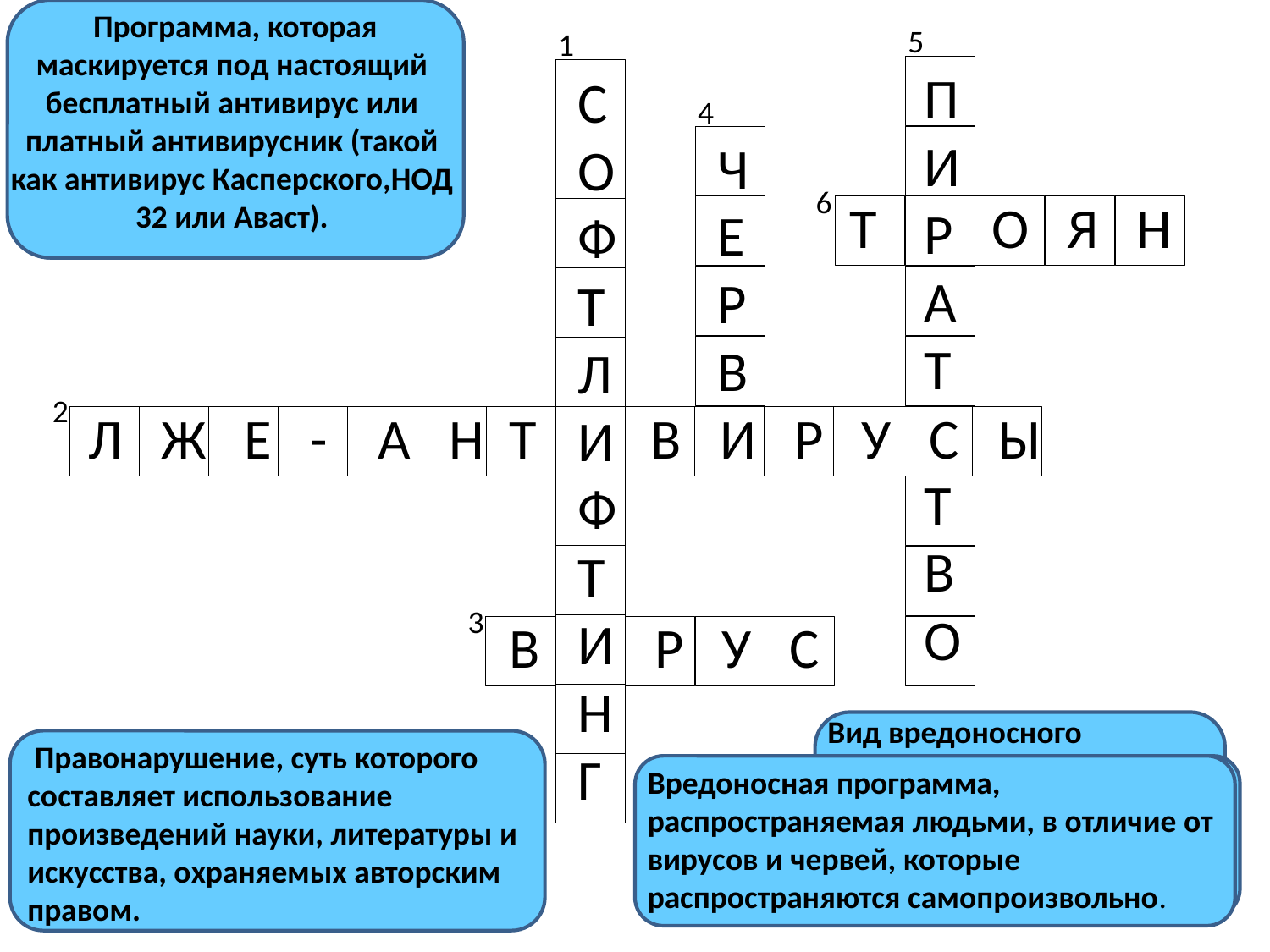

Программа, которая маскируется под настоящий бесплатный антивирус или платный антивирусник (такой как антивирус Касперского,НОД 32 или Аваст).

1) Это явление, когда некое лицо покупает одну лицензированную копию программы и загружает ее на несколько машин.
5
1

П
И
Р
А
Т

Т
В
О

С
О
Ф
Т
Л
И
Ф
Т
И
Н
Г

4

Ч
Е
Р
В

6
Т         О   Я   Н

66

2
Л   Ж   Е   -    А   Н  Т         В   И   Р   У   С   Ы

3
В         Р   У   С

Вид вредоносного программного обеспечения, способного создавать копии самого себя и внедряться в код других программ

 Правонарушение, суть которого составляет использование произведений науки, литературы и искусства, охраняемых авторским правом.

Вредоносная программа, распространяемая людьми, в отличие от вирусов и червей, которые распространяются самопроизвольно.

Особые вредоносные программы, которые распространяются на компьютерах, при этом их владелец практически ничего не делает.